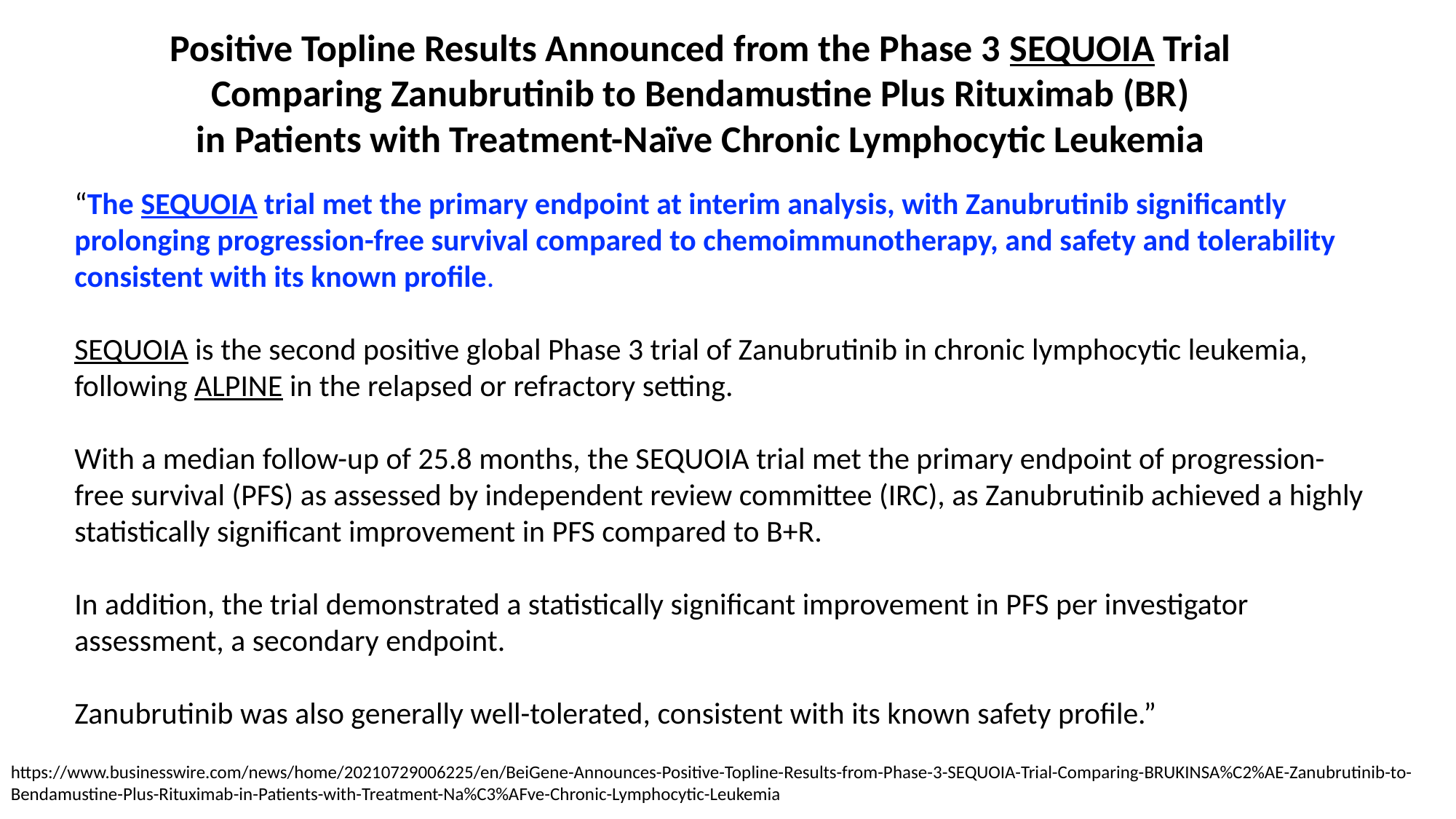

Positive Topline Results Announced from the Phase 3 SEQUOIA Trial
Comparing Zanubrutinib to Bendamustine Plus Rituximab (BR)
in Patients with Treatment-Naïve Chronic Lymphocytic Leukemia
“The SEQUOIA trial met the primary endpoint at interim analysis, with Zanubrutinib significantly prolonging progression-free survival compared to chemoimmunotherapy, and safety and tolerability consistent with its known profile.

SEQUOIA is the second positive global Phase 3 trial of Zanubrutinib in chronic lymphocytic leukemia, following ALPINE in the relapsed or refractory setting.

With a median follow-up of 25.8 months, the SEQUOIA trial met the primary endpoint of progression-free survival (PFS) as assessed by independent review committee (IRC), as Zanubrutinib achieved a highly statistically significant improvement in PFS compared to B+R.

In addition, the trial demonstrated a statistically significant improvement in PFS per investigator assessment, a secondary endpoint.

Zanubrutinib was also generally well-tolerated, consistent with its known safety profile.”
https://www.businesswire.com/news/home/20210729006225/en/BeiGene-Announces-Positive-Topline-Results-from-Phase-3-SEQUOIA-Trial-Comparing-BRUKINSA%C2%AE-Zanubrutinib-to-Bendamustine-Plus-Rituximab-in-Patients-with-Treatment-Na%C3%AFve-Chronic-Lymphocytic-Leukemia